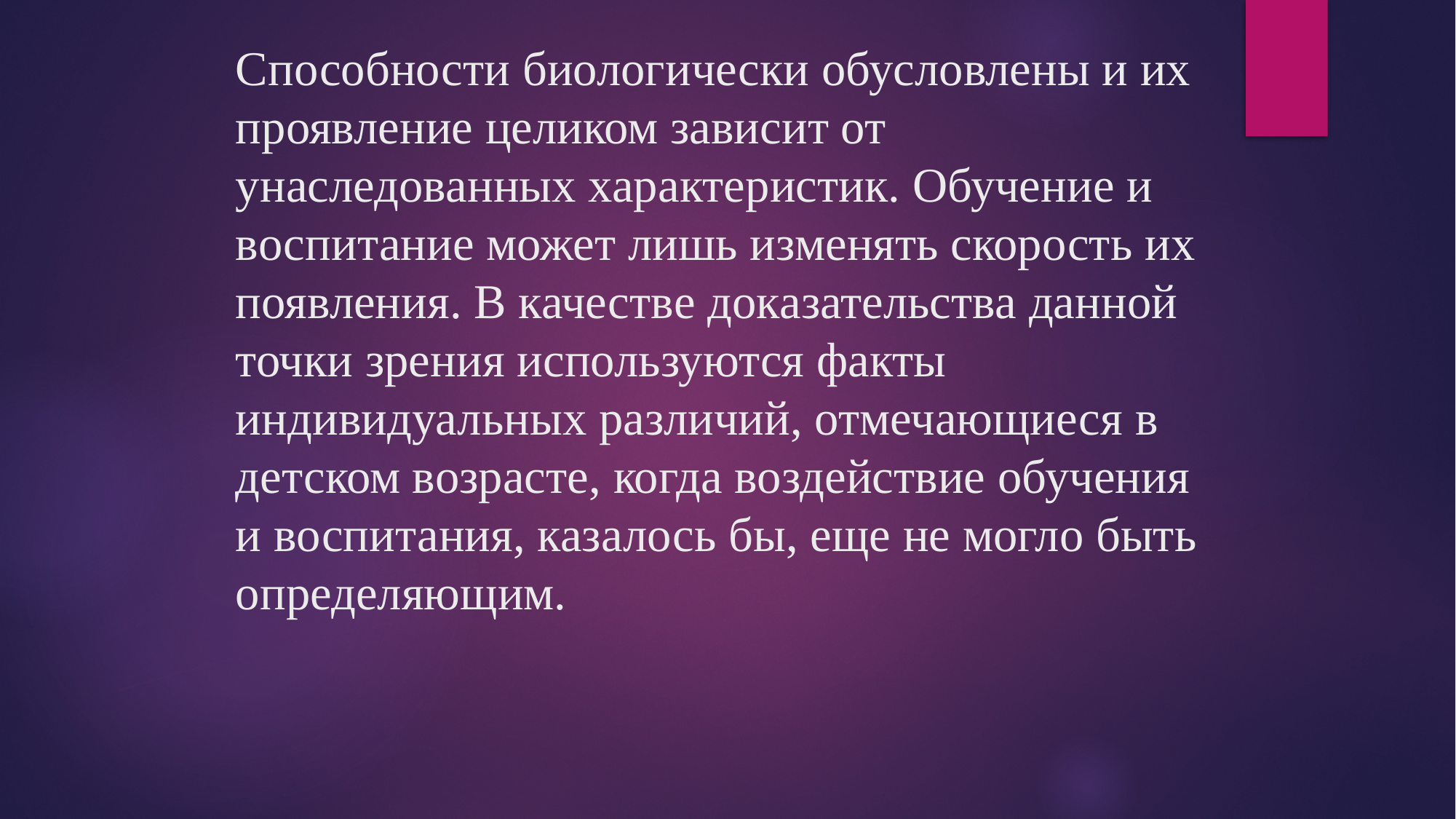

# Способности биологически обусловлены и их проявление целиком зависит от унаследованных характеристик. Обучение и воспитание может лишь изменять скорость их появления. В качестве доказательства данной точки зрения используются факты индивидуальных различий, отмечающиеся в детском возрасте, когда воздействие обучения и воспитания, казалось бы, еще не могло быть определяющим.